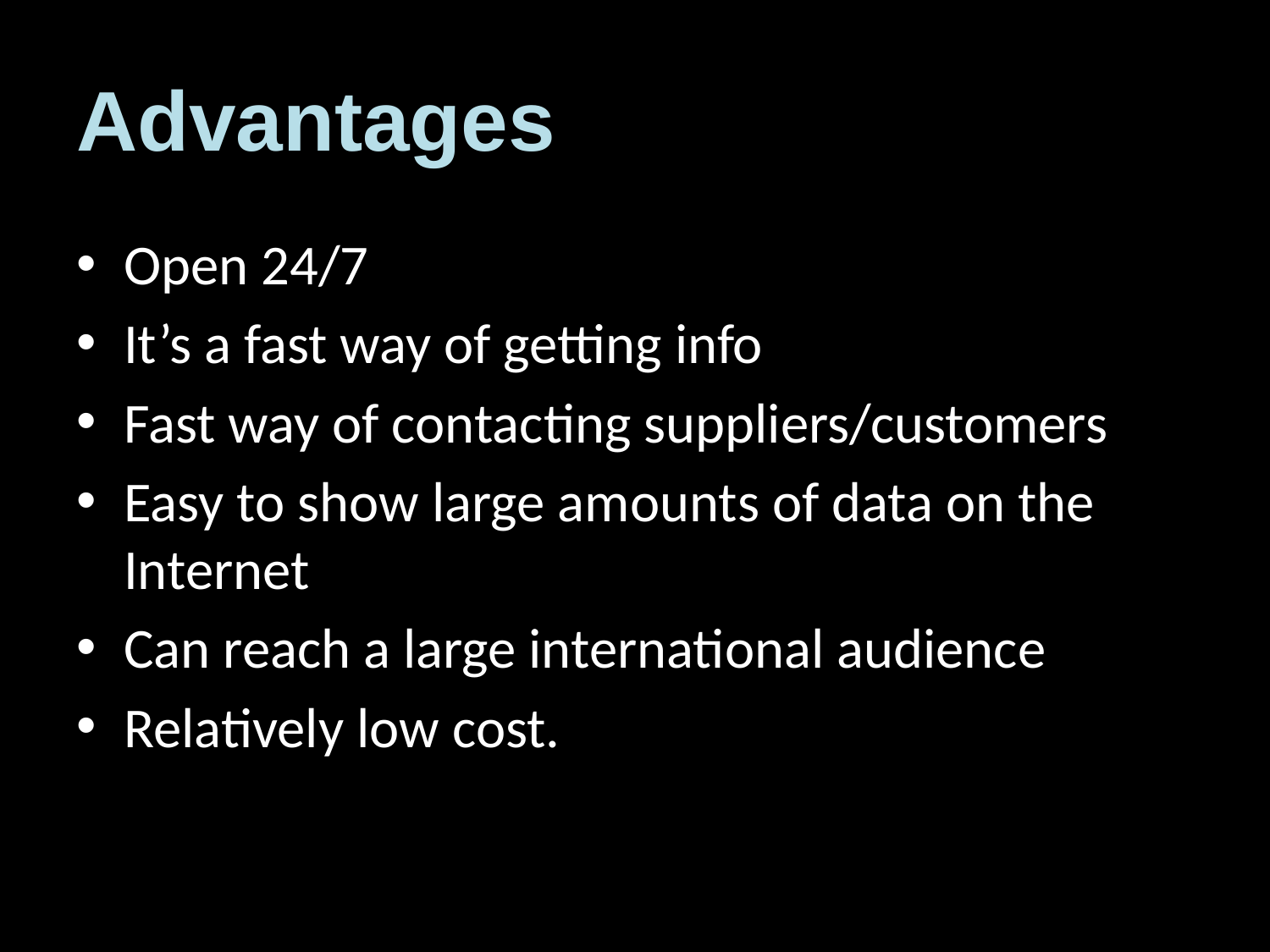

# Advantages
Open 24/7
It’s a fast way of getting info
Fast way of contacting suppliers/customers
Easy to show large amounts of data on the Internet
Can reach a large international audience
Relatively low cost.